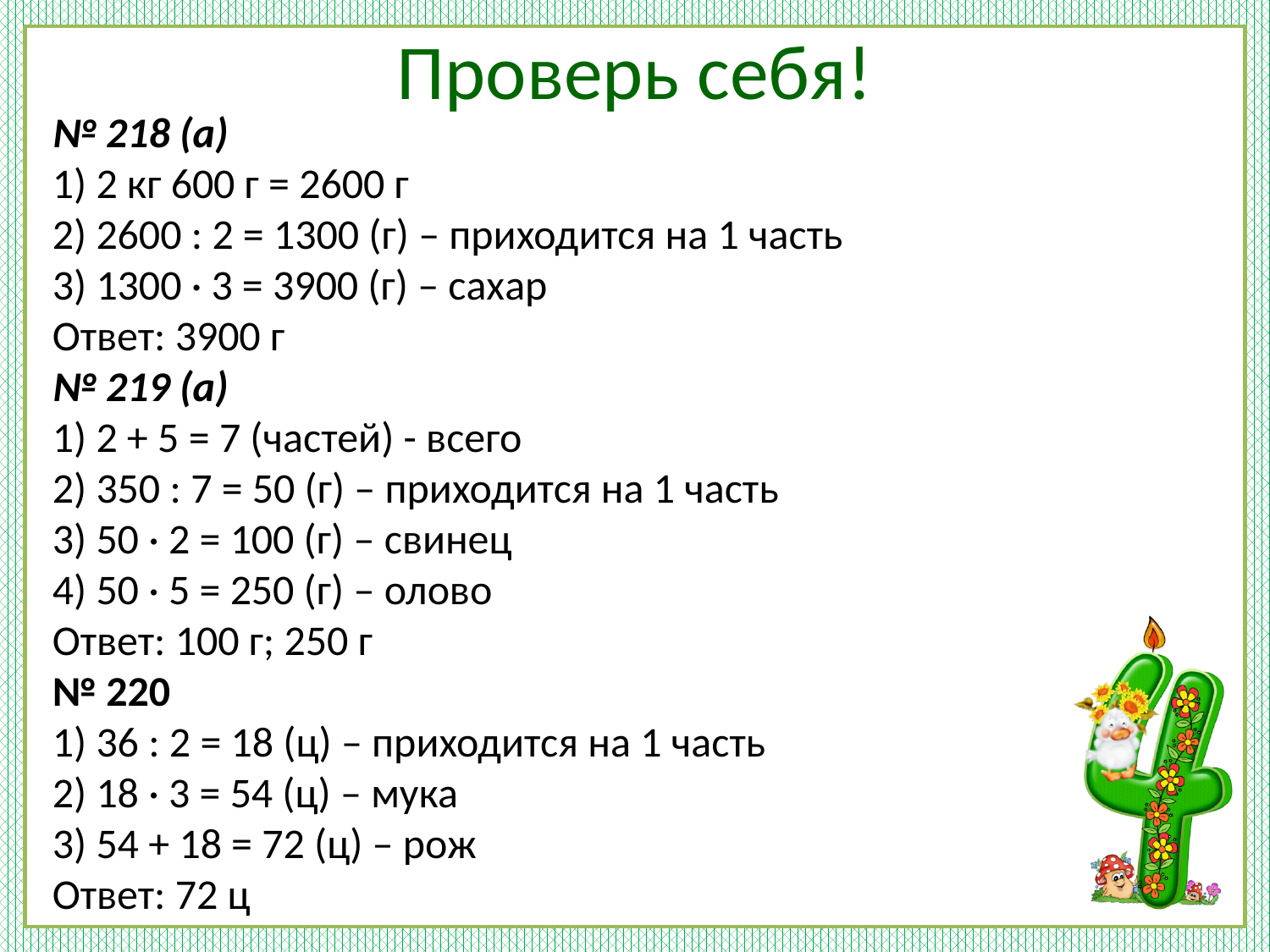

# Проверь себя!
№ 218 (а)
1) 2 кг 600 г = 2600 г
2) 2600 : 2 = 1300 (г) – приходится на 1 часть
3) 1300 · 3 = 3900 (г) – сахар
Ответ: 3900 г
№ 219 (а)
1) 2 + 5 = 7 (частей) - всего
2) 350 : 7 = 50 (г) – приходится на 1 часть
3) 50 · 2 = 100 (г) – свинец
4) 50 · 5 = 250 (г) – олово
Ответ: 100 г; 250 г
№ 220
1) 36 : 2 = 18 (ц) – приходится на 1 часть
2) 18 · 3 = 54 (ц) – мука
3) 54 + 18 = 72 (ц) – рож
Ответ: 72 ц